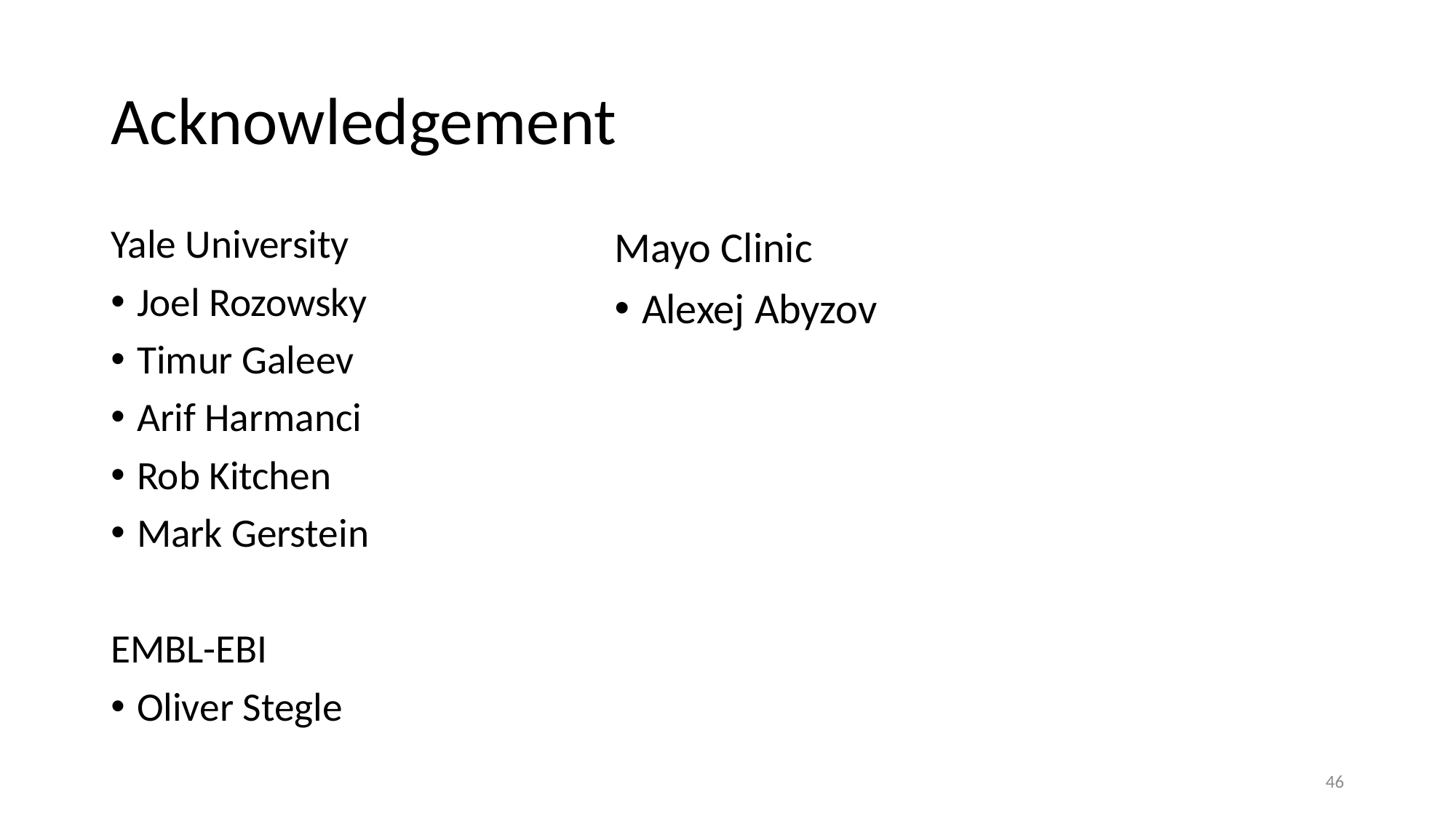

# Acknowledgement
Yale University
Joel Rozowsky
Timur Galeev
Arif Harmanci
Rob Kitchen
Mark Gerstein

EMBL-EBI
Oliver Stegle
Mayo Clinic
Alexej Abyzov
46